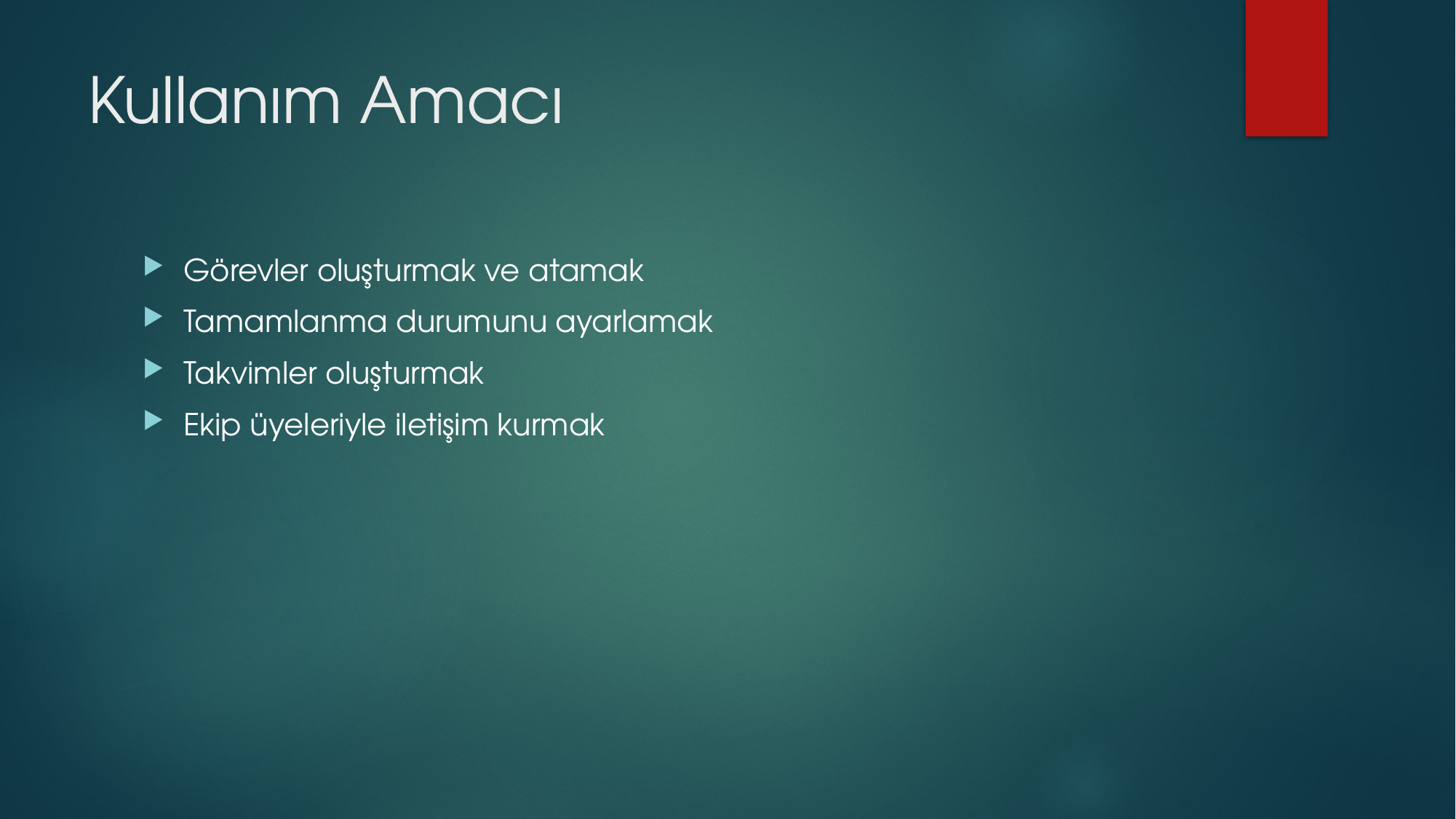

# Kullanım Amacı
Görevler oluşturmak ve atamak
Tamamlanma durumunu ayarlamak
Takvimler oluşturmak
Ekip üyeleriyle iletişim kurmak